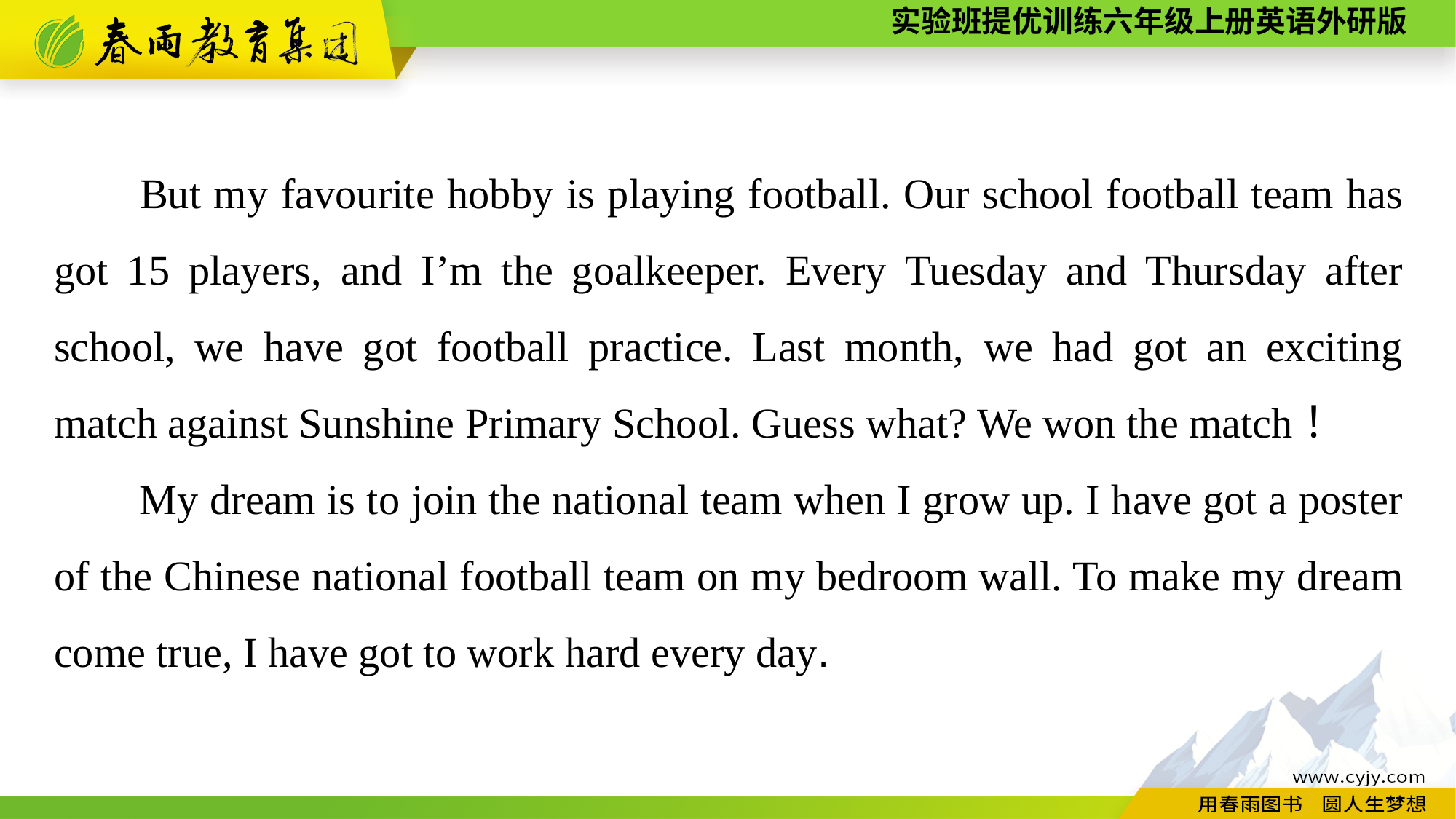

But my favourite hobby is playing football. Our school football team has got 15 players, and I’m the goalkeeper. Every Tuesday and Thursday after school, we have got football practice. Last month, we had got an exciting match against Sunshine Primary School. Guess what? We won the match！
My dream is to join the national team when I grow up. I have got a poster of the Chinese national football team on my bedroom wall. To make my dream come true, I have got to work hard every day.